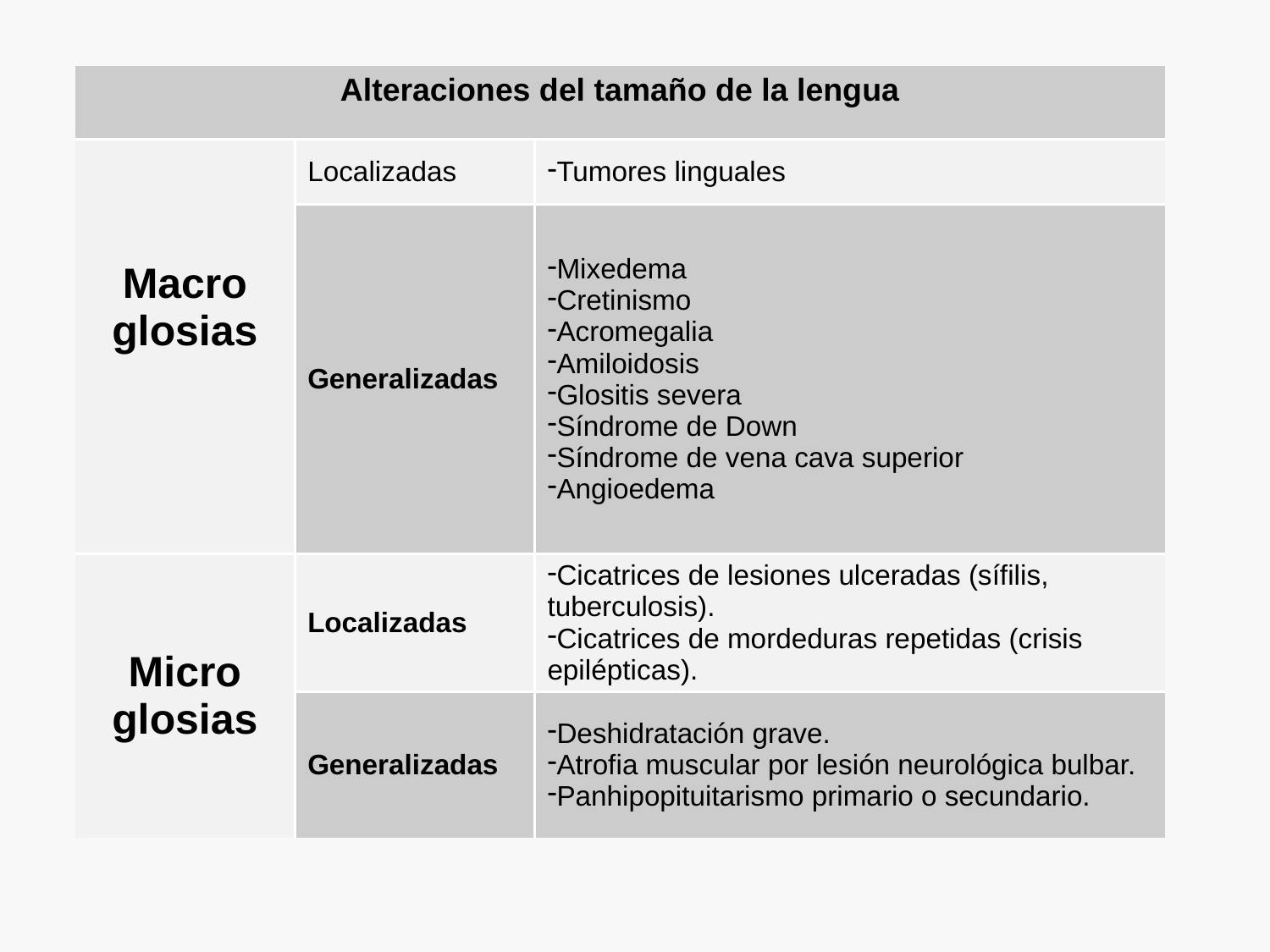

| Alteraciones del tamaño de la lengua |  |  |
| --- | --- | --- |
| Macro glosias | Localizadas | Tumores linguales |
|  | Generalizadas | Mixedema Cretinismo Acromegalia Amiloidosis Glositis severa Síndrome de Down Síndrome de vena cava superior Angioedema |
| Micro glosias | Localizadas | Cicatrices de lesiones ulceradas (sífilis, tuberculosis). Cicatrices de mordeduras repetidas (crisis epilépticas). |
|  | Generalizadas | Deshidratación grave. Atrofia muscular por lesión neurológica bulbar. Panhipopituitarismo primario o secundario. |